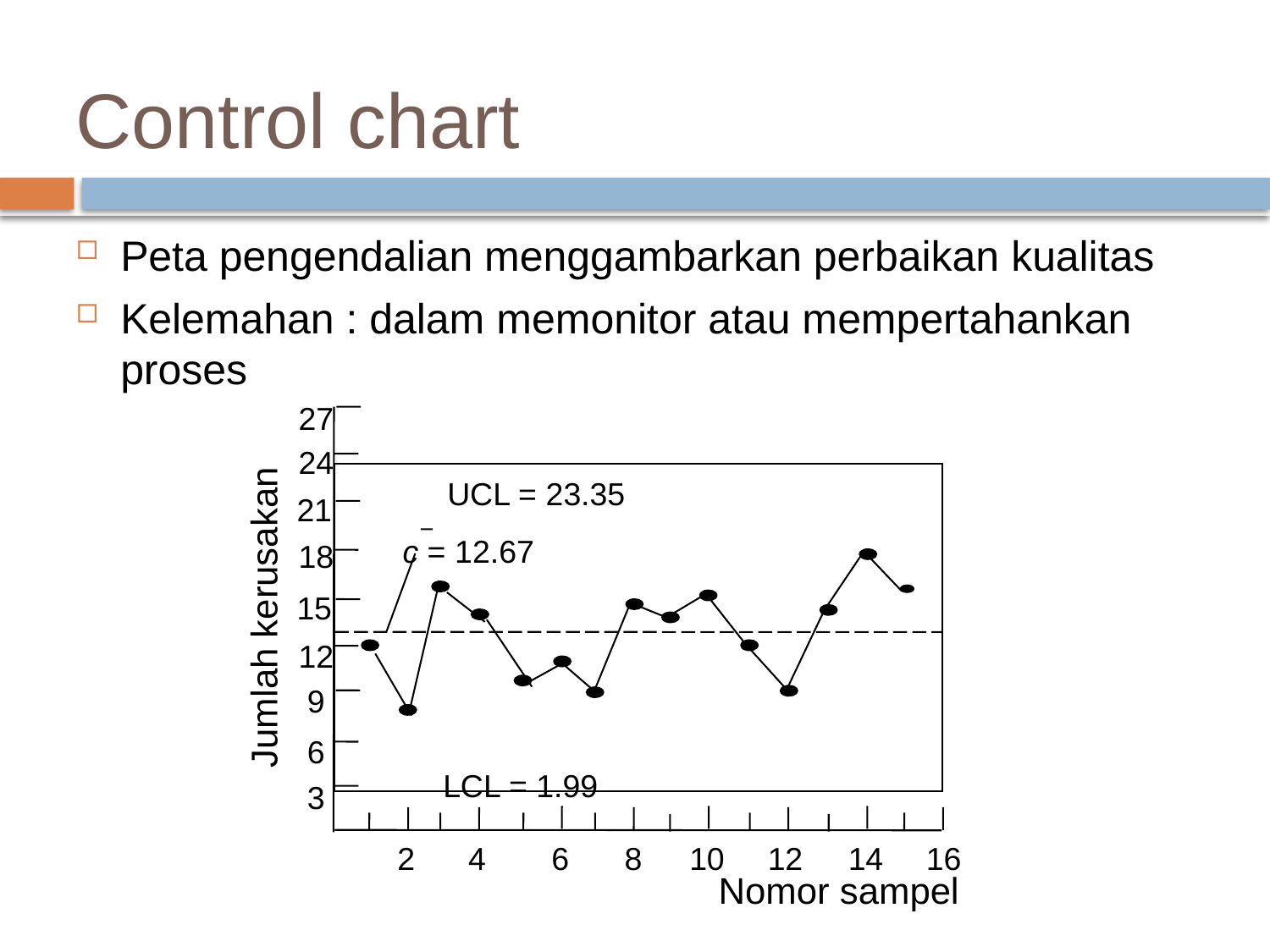

# Control chart
Peta pengendalian menggambarkan perbaikan kualitas
Kelemahan : dalam memonitor atau mempertahankan proses
27

24

UCL = 23.35
21

c = 12.67

18

15

Jumlah kerusakan

12

9

6

LCL = 1.99
3

2
4
6
8
10
12
14
16
Nomor sampel